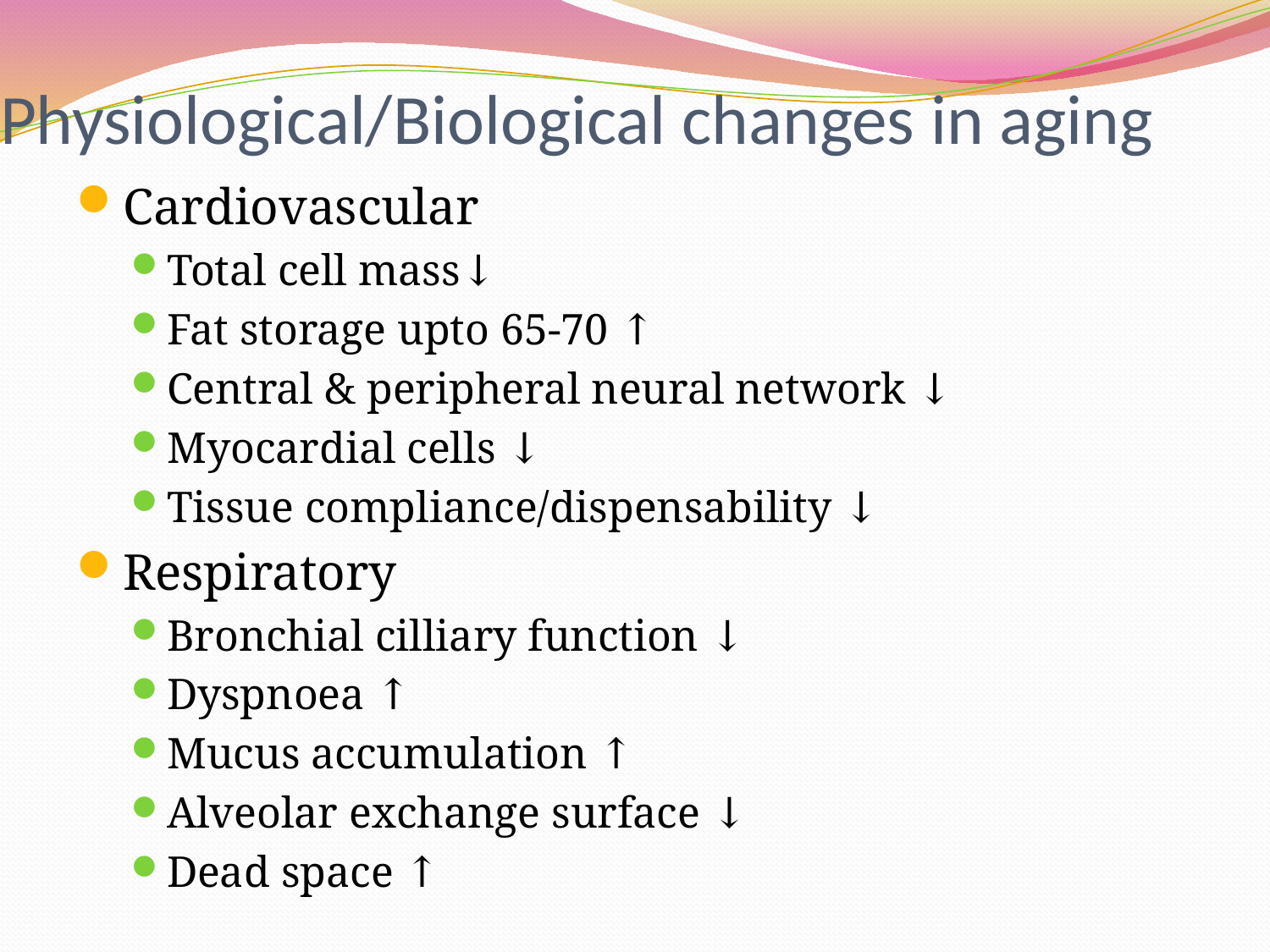

# Physiological/Biological changes in aging
Cardiovascular
Total cell mass↓
Fat storage upto 65-70 ↑
Central & peripheral neural network ↓
Myocardial cells ↓
Tissue compliance/dispensability ↓
Respiratory
Bronchial cilliary function ↓
Dyspnoea ↑
Mucus accumulation ↑
Alveolar exchange surface ↓
Dead space ↑